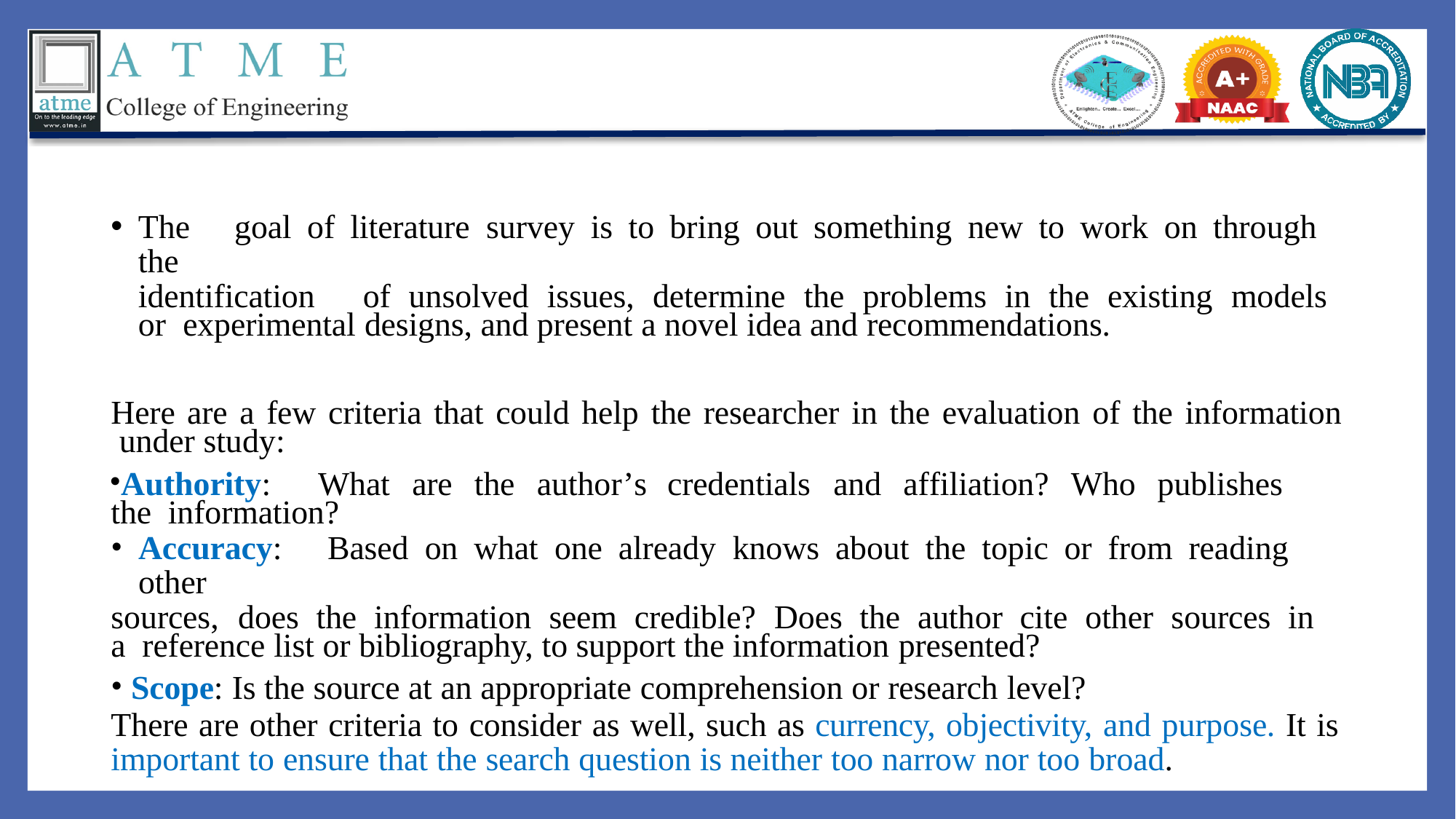

The	goal	of	literature	survey	is	to	bring	out	something	new	to	work	on	through	the
identification	of	unsolved	issues,	determine	the	problems	in	the	existing	models	or  experimental designs, and present a novel idea and recommendations.

Here are a few criteria that could help the researcher in the evaluation of the information  under study:
Authority:	What	are	the	author’s	credentials	and	affiliation?	Who	publishes	the  information?
Accuracy:	Based	on	what	one	already	knows	about	the	topic	or	from	reading	other
sources,	does	the	information	seem	credible?	Does	the	author	cite	other	sources	in	a  reference list or bibliography, to support the information presented?
Scope: Is the source at an appropriate comprehension or research level?
There are other criteria to consider as well, such as currency, objectivity, and purpose. It is
important to ensure that the search question is neither too narrow nor too broad.